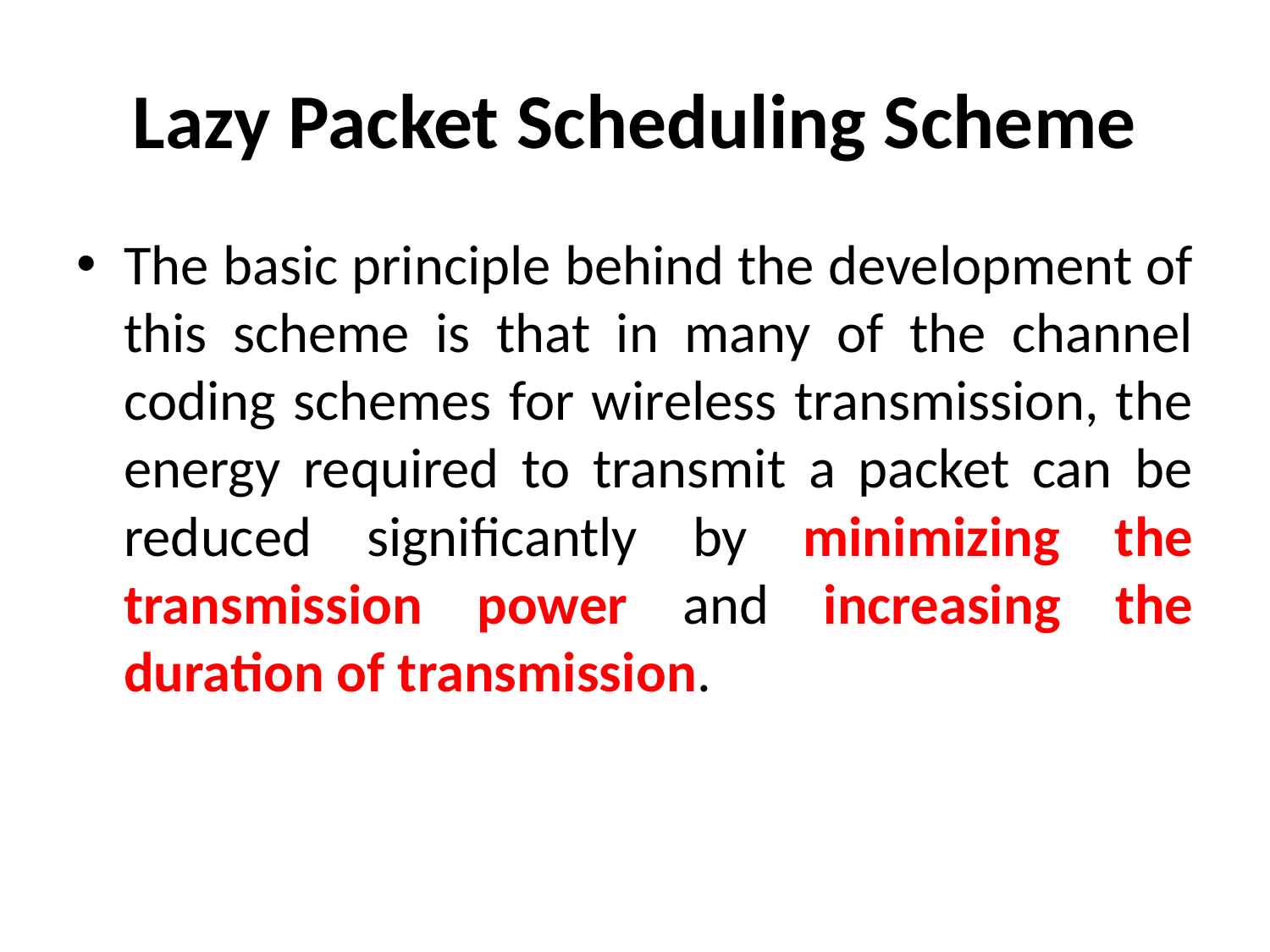

# Lazy Packet Scheduling Scheme
The basic principle behind the development of this scheme is that in many of the channel coding schemes for wireless transmission, the energy required to transmit a packet can be reduced significantly by minimizing the transmission power and increasing the duration of transmission.